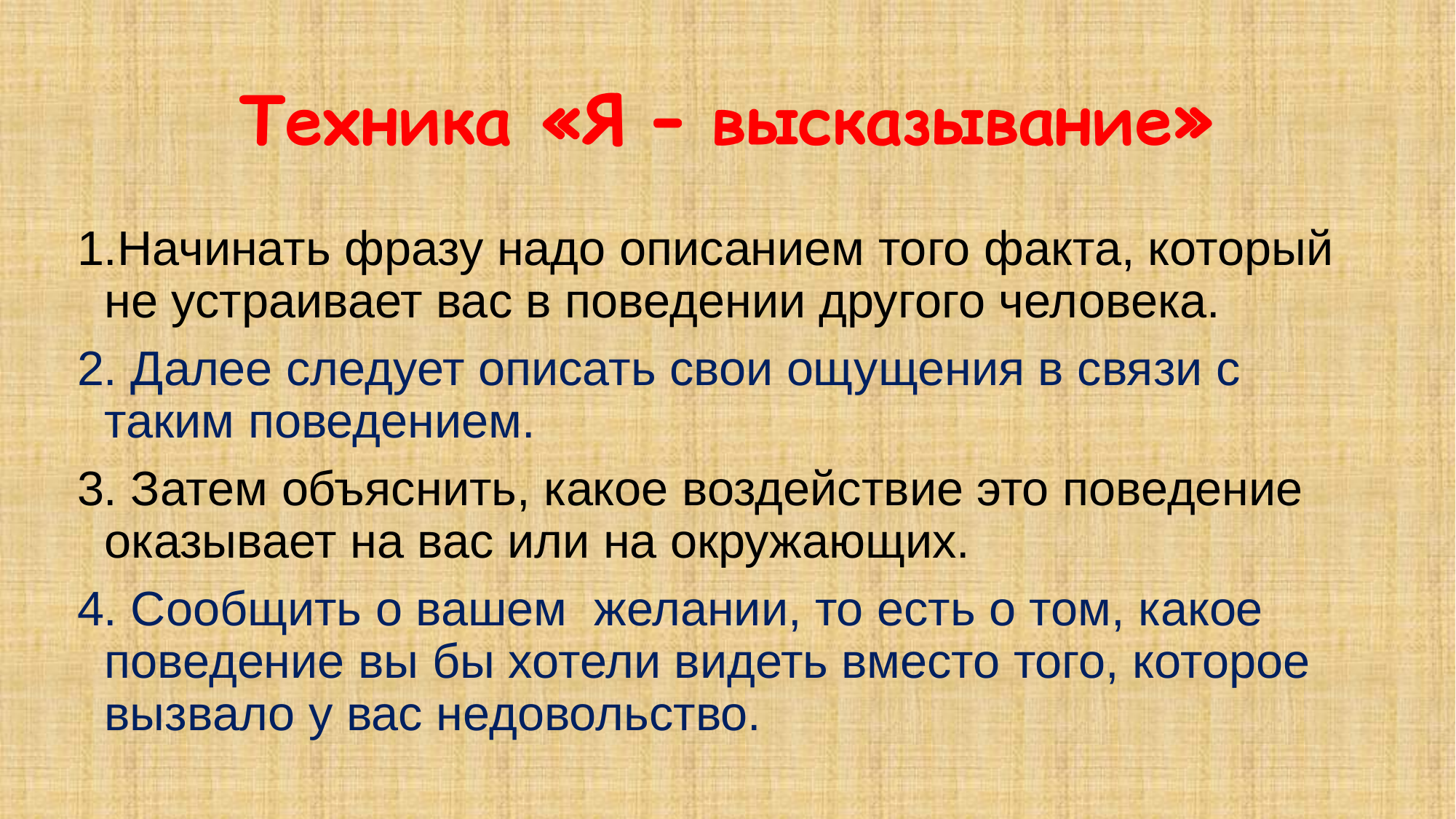

# Техника «Я – высказывание»
1.Начинать фразу надо описанием того факта, который не устраивает вас в поведении другого человека.
2. Далее следует описать свои ощущения в связи с таким поведением.
3. Затем объяснить, какое воздействие это поведение оказывает на вас или на окружающих.
4. Сообщить о вашем  желании, то есть о том, какое поведение вы бы хотели видеть вместо того, которое вызвало у вас недовольство.